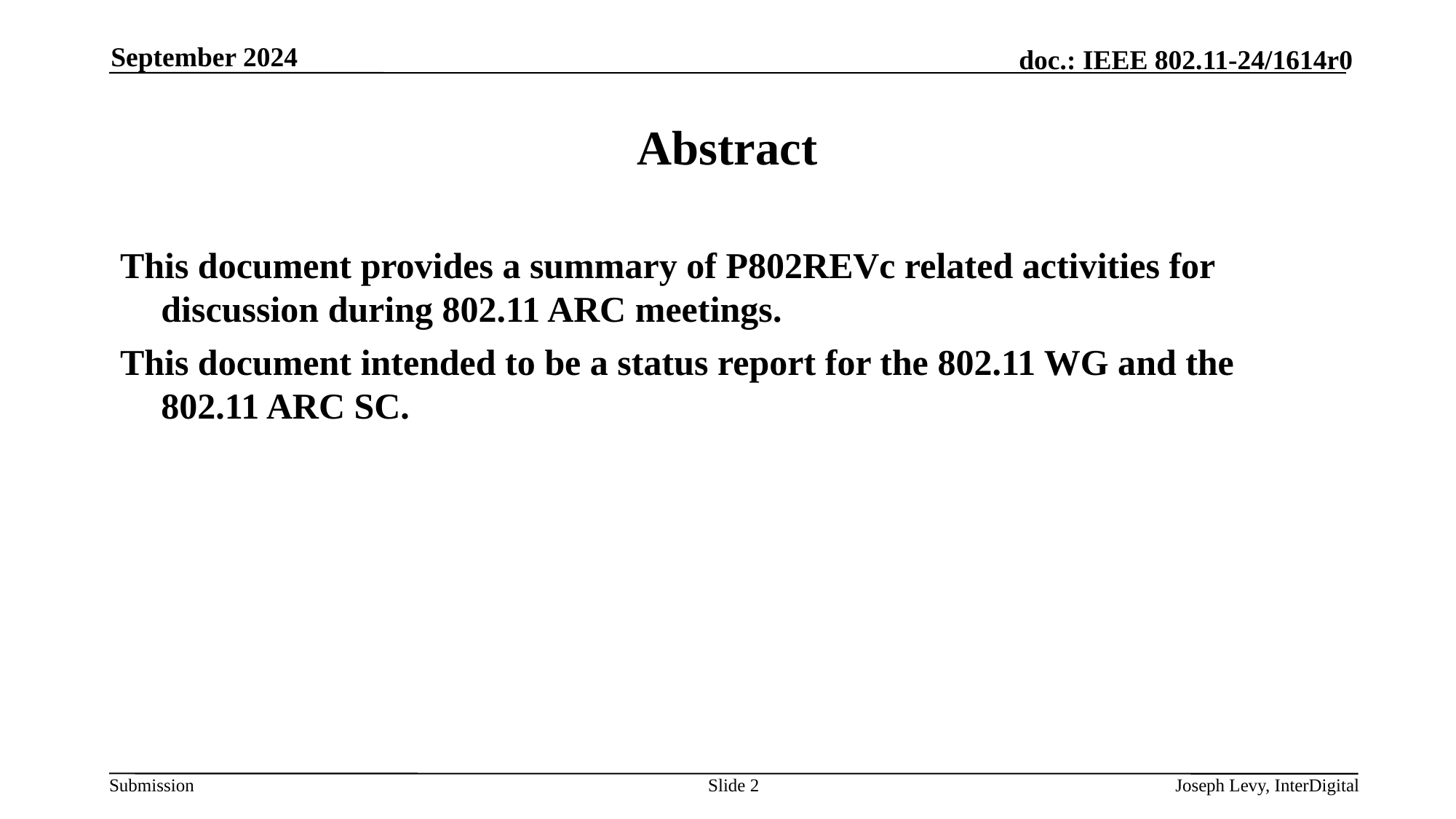

September 2024
# Abstract
This document provides a summary of P802REVc related activities for discussion during 802.11 ARC meetings.
This document intended to be a status report for the 802.11 WG and the 802.11 ARC SC.
Slide 2
Joseph Levy, InterDigital